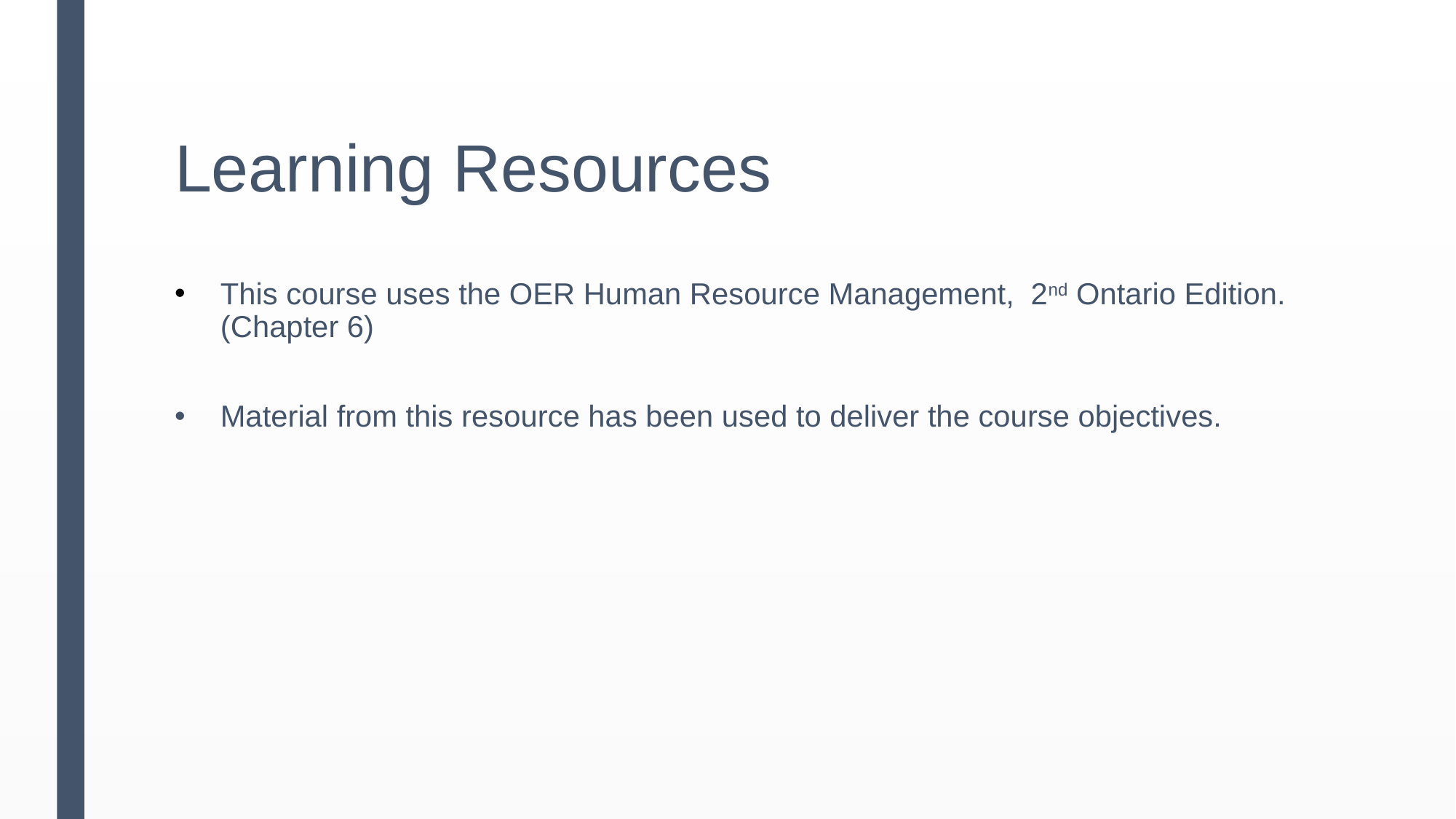

# Learning Resources
This course uses the OER Human Resource Management,  2nd Ontario Edition. (Chapter 6)

Material from this resource has been used to deliver the course objectives.